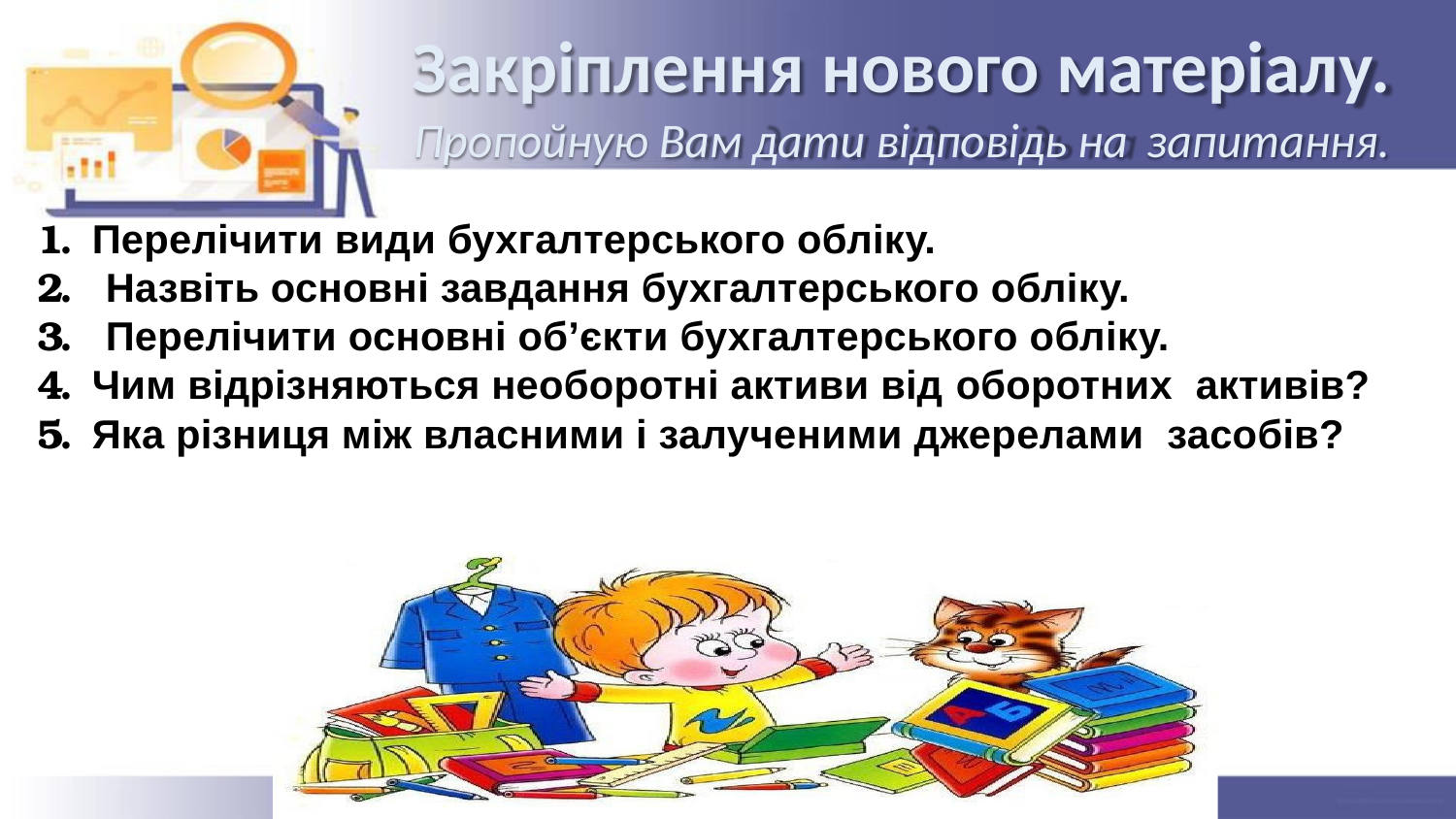

# Закріплення нового матеріалу.

Пропойную Вам дати відповідь на запитання.

Перелічити види бухгалтерського обліку.
Назвіть основні завдання бухгалтерського обліку.
Перелічити основні об’єкти бухгалтерського обліку.
Чим відрізняються необоротні активи від оборотних  активів?
Яка різниця між власними і залученими джерелами  засобів?